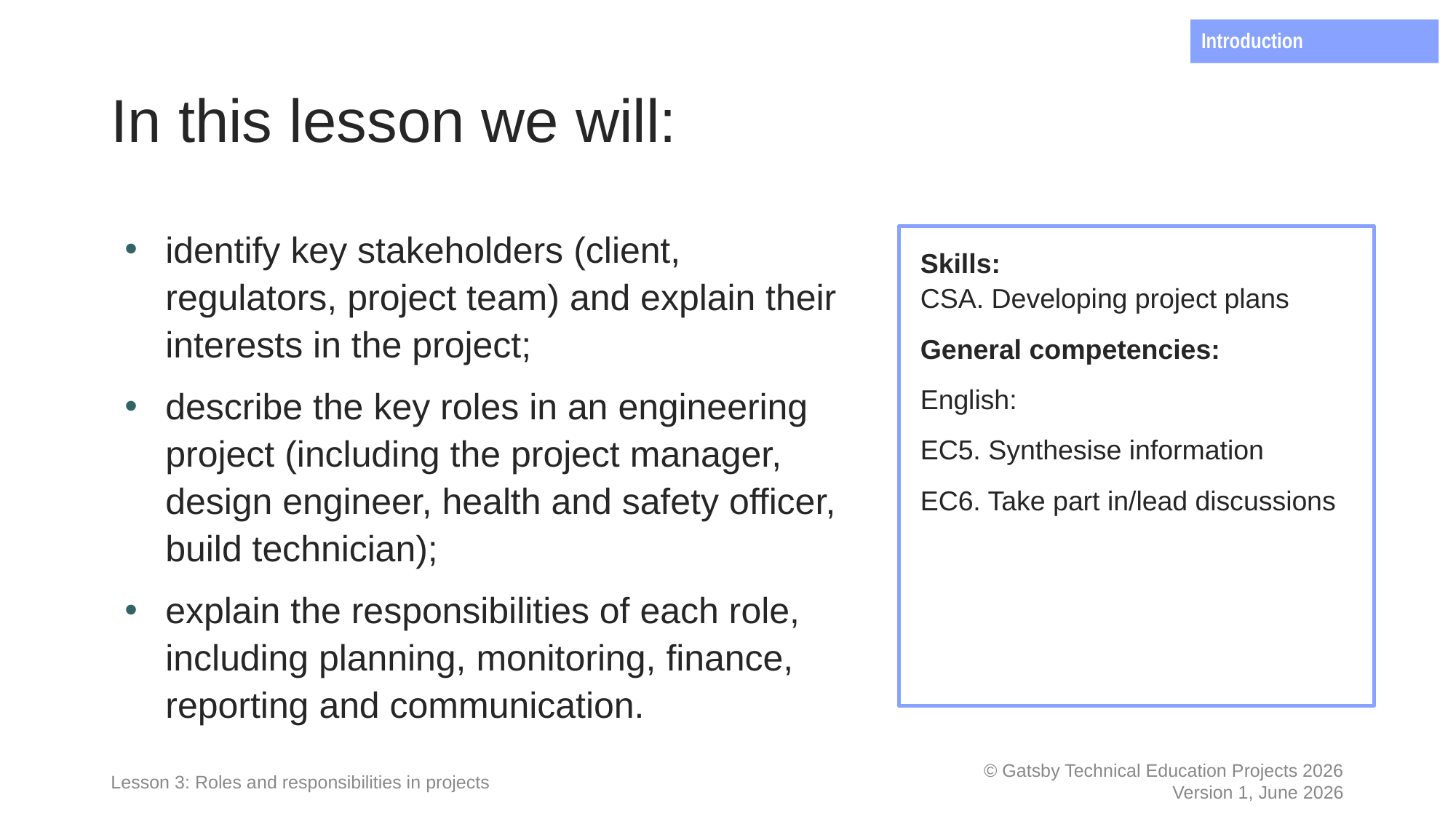

Introduction
# In this lesson we will:
identify key stakeholders (client, regulators, project team) and explain their interests in the project;
describe the key roles in an engineering project (including the project manager, design engineer, health and safety officer, build technician);
explain the responsibilities of each role, including planning, monitoring, finance, reporting and communication.

Skills:
CSA. Developing project plans
General competencies:
English:
EC5. Synthesise information
EC6. Take part in/lead discussions
Lesson 3: Roles and responsibilities in projects